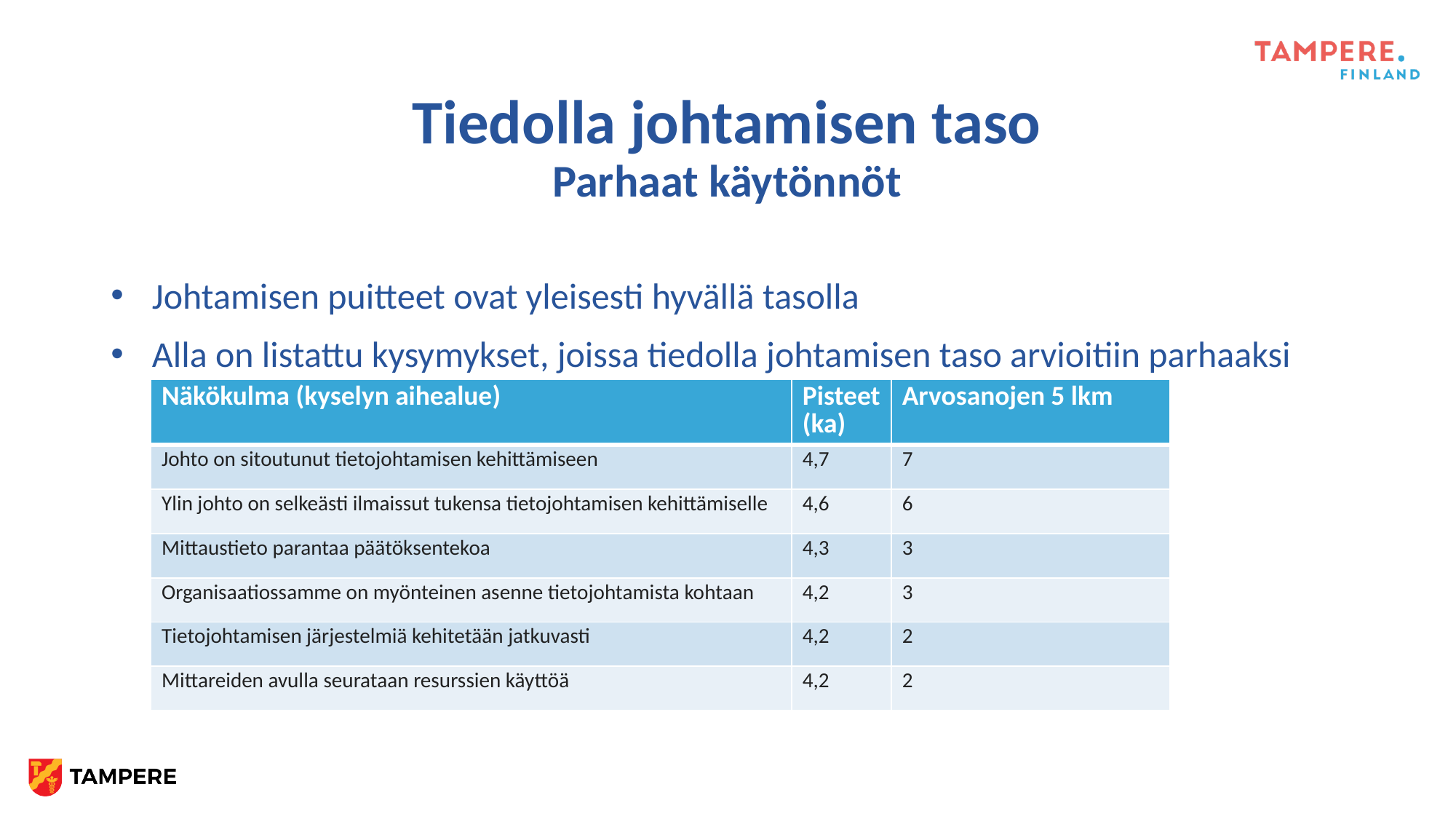

# Tiedolla johtamisen taso Parhaat käytönnöt
Johtamisen puitteet ovat yleisesti hyvällä tasolla
Alla on listattu kysymykset, joissa tiedolla johtamisen taso arvioitiin parhaaksi

| Näkökulma (kyselyn aihealue) | Pisteet (ka) | Arvosanojen 5 lkm |
| --- | --- | --- |
| Johto on sitoutunut tietojohtamisen kehittämiseen | 4,7 | 7 |
| Ylin johto on selkeästi ilmaissut tukensa tietojohtamisen kehittämiselle | 4,6 | 6 |
| Mittaustieto parantaa päätöksentekoa | 4,3 | 3 |
| Organisaatiossamme on myönteinen asenne tietojohtamista kohtaan | 4,2 | 3 |
| Tietojohtamisen järjestelmiä kehitetään jatkuvasti | 4,2 | 2 |
| Mittareiden avulla seurataan resurssien käyttöä | 4,2 | 2 |